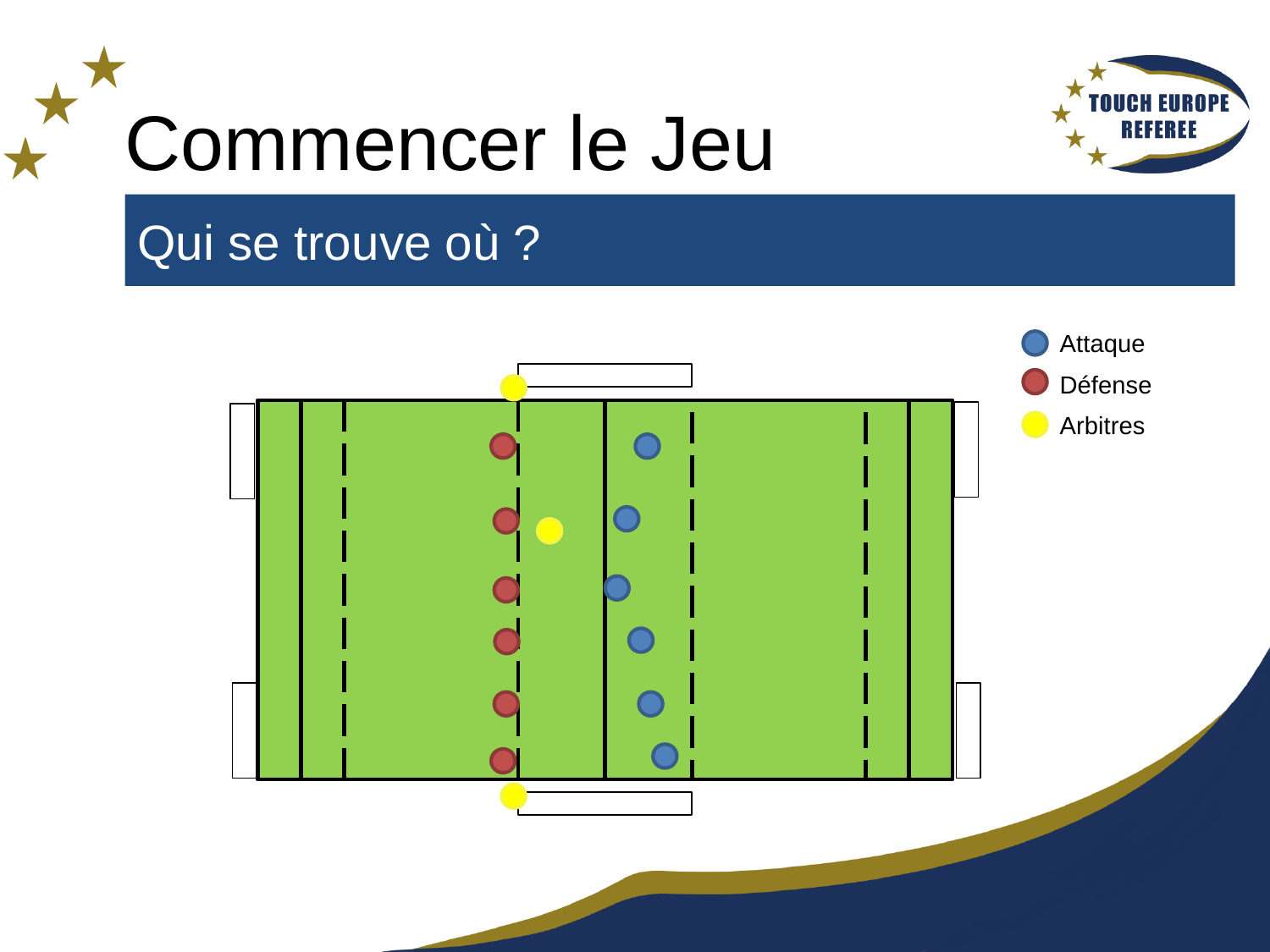

# Commencer le Jeu
Qui se trouve où ?
Attaque

Défense

Arbitres